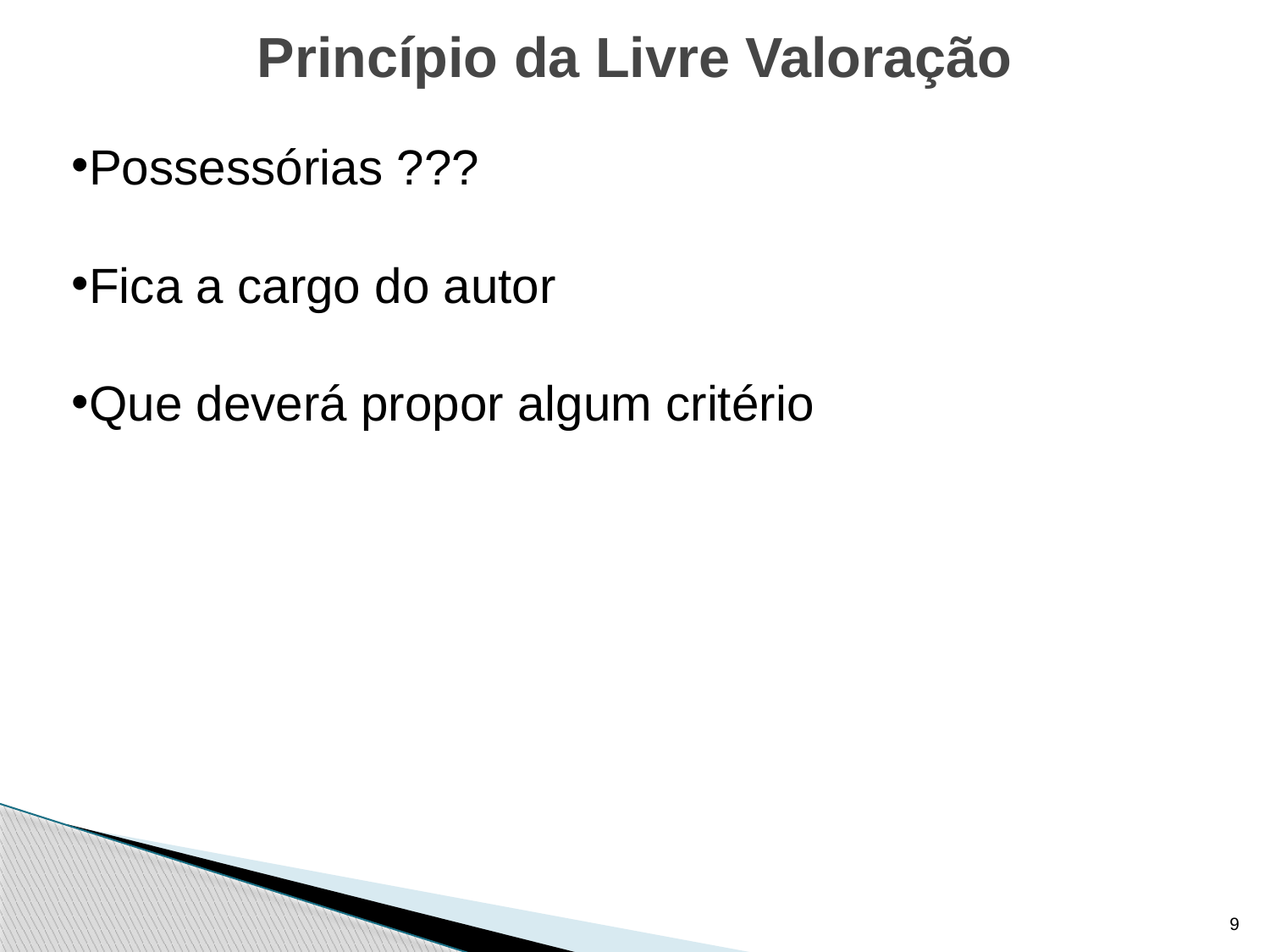

# Princípio da Livre Valoração
Possessórias ???

Fica a cargo do autor

Que deverá propor algum critério
9